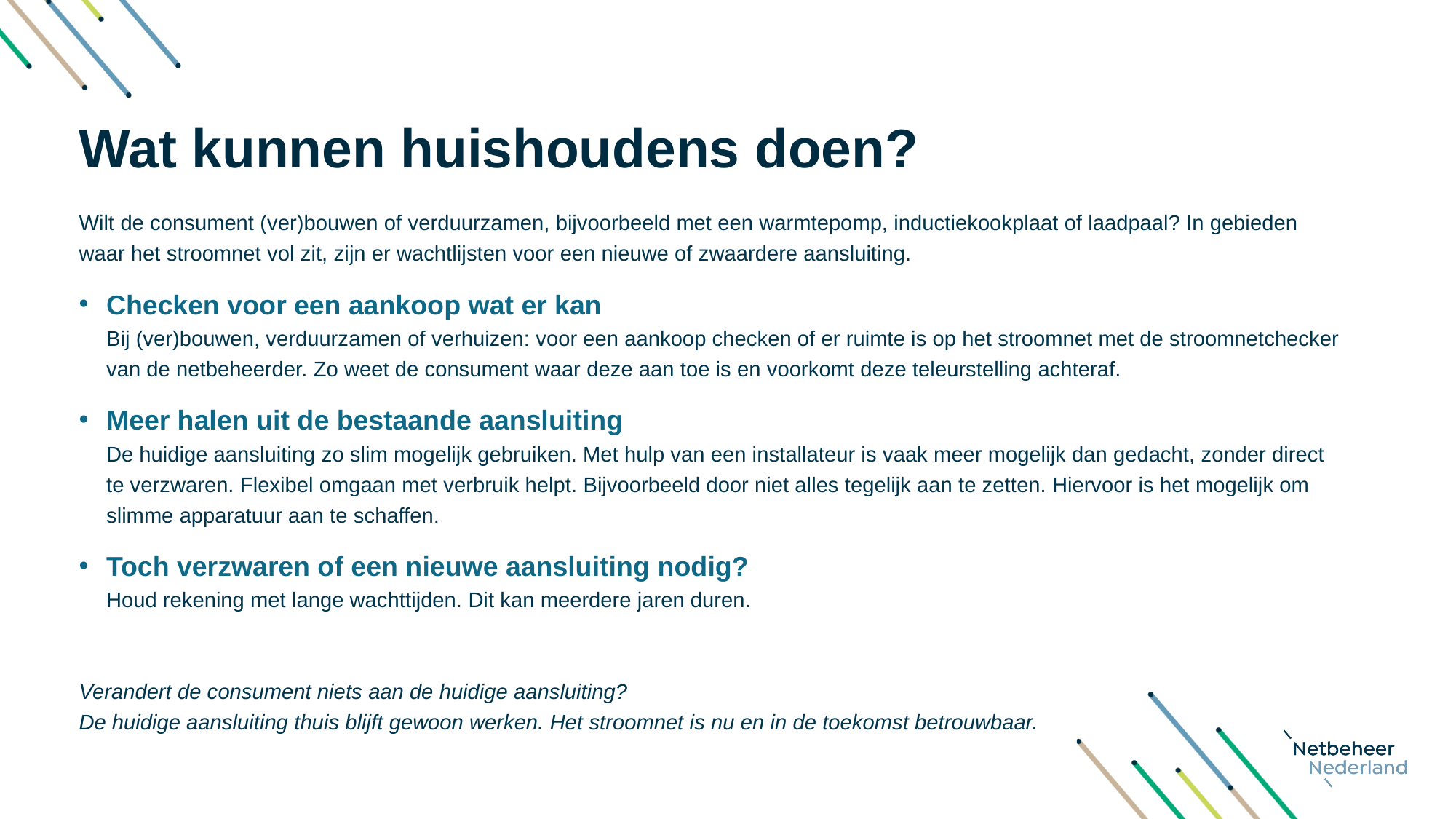

# Wat kunnen huishoudens doen?
Wilt de consument (ver)bouwen of verduurzamen, bijvoorbeeld met een warmtepomp, inductiekookplaat of laadpaal? In gebieden waar het stroomnet vol zit, zijn er wachtlijsten voor een nieuwe of zwaardere aansluiting.
Checken voor een aankoop wat er kan
Bij (ver)bouwen, verduurzamen of verhuizen: voor een aankoop checken of er ruimte is op het stroomnet met de stroomnetchecker van de netbeheerder. Zo weet de consument waar deze aan toe is en voorkomt deze teleurstelling achteraf.
Meer halen uit de bestaande aansluiting
De huidige aansluiting zo slim mogelijk gebruiken. Met hulp van een installateur is vaak meer mogelijk dan gedacht, zonder direct te verzwaren. Flexibel omgaan met verbruik helpt. Bijvoorbeeld door niet alles tegelijk aan te zetten. Hiervoor is het mogelijk om slimme apparatuur aan te schaffen.
Toch verzwaren of een nieuwe aansluiting nodig?
Houd rekening met lange wachttijden. Dit kan meerdere jaren duren.

Verandert de consument niets aan de huidige aansluiting? 
De huidige aansluiting thuis blijft gewoon werken. Het stroomnet is nu en in de toekomst betrouwbaar.